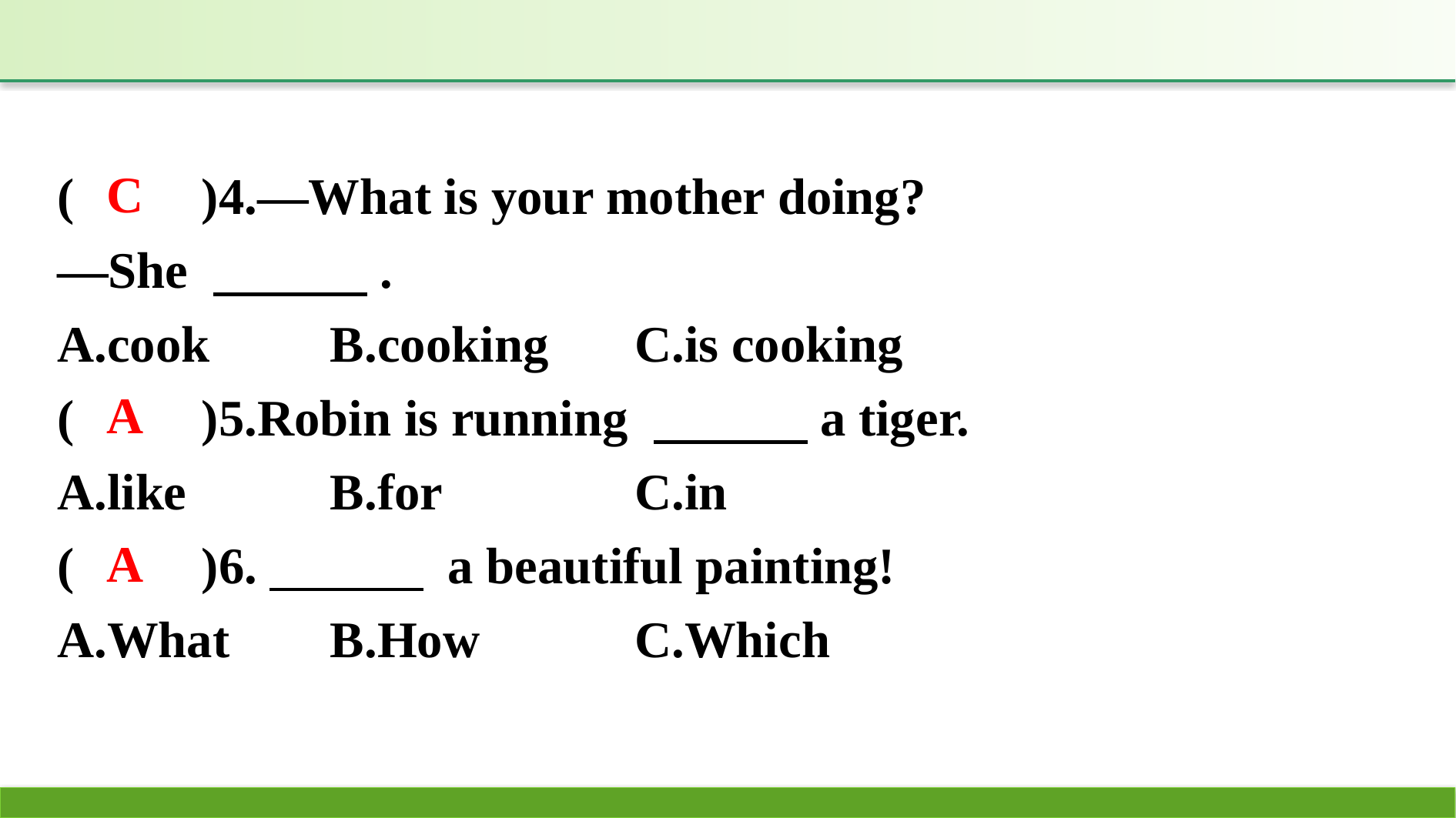

(　　)4.—What is your mother doing?
—She 　　　.
A.cook	B.cooking		C.is cooking
(　　)5.Robin is running 　　　a tiger.
A.like		B.for			C.in
(　　)6.　　　 a beautiful painting!
A.What	B.How		C.Which
C
A
A